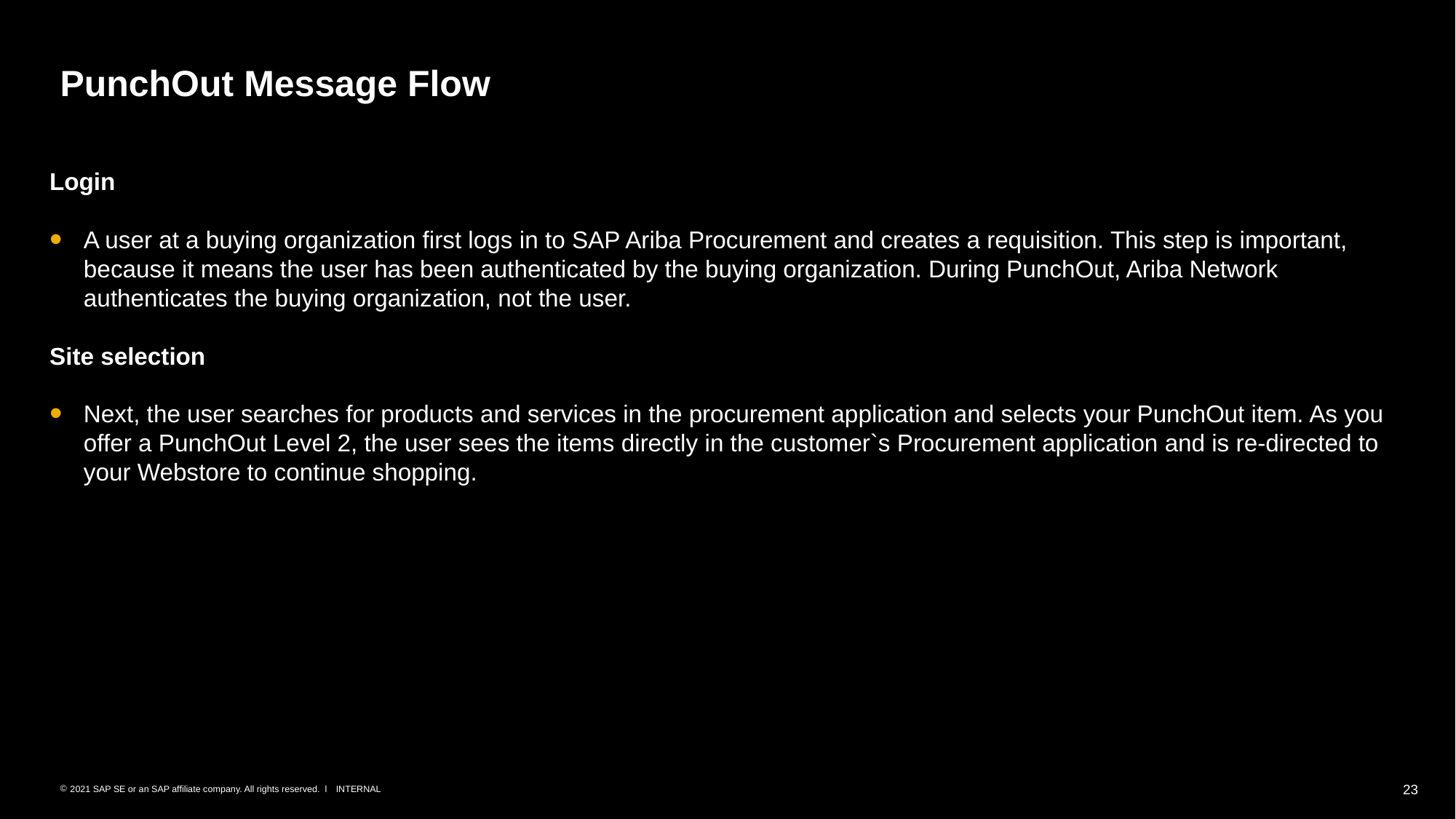

# PunchOut Message Flow
Login

A user at a buying organization first logs in to SAP Ariba Procurement and creates a requisition. This step is important, because it means the user has been authenticated by the buying organization. During PunchOut, Ariba Network authenticates the buying organization, not the user.

Site selection

Next, the user searches for products and services in the procurement application and selects your PunchOut item. As you offer a PunchOut Level 2, the user sees the items directly in the customer`s Procurement application and is re-directed to your Webstore to continue shopping.